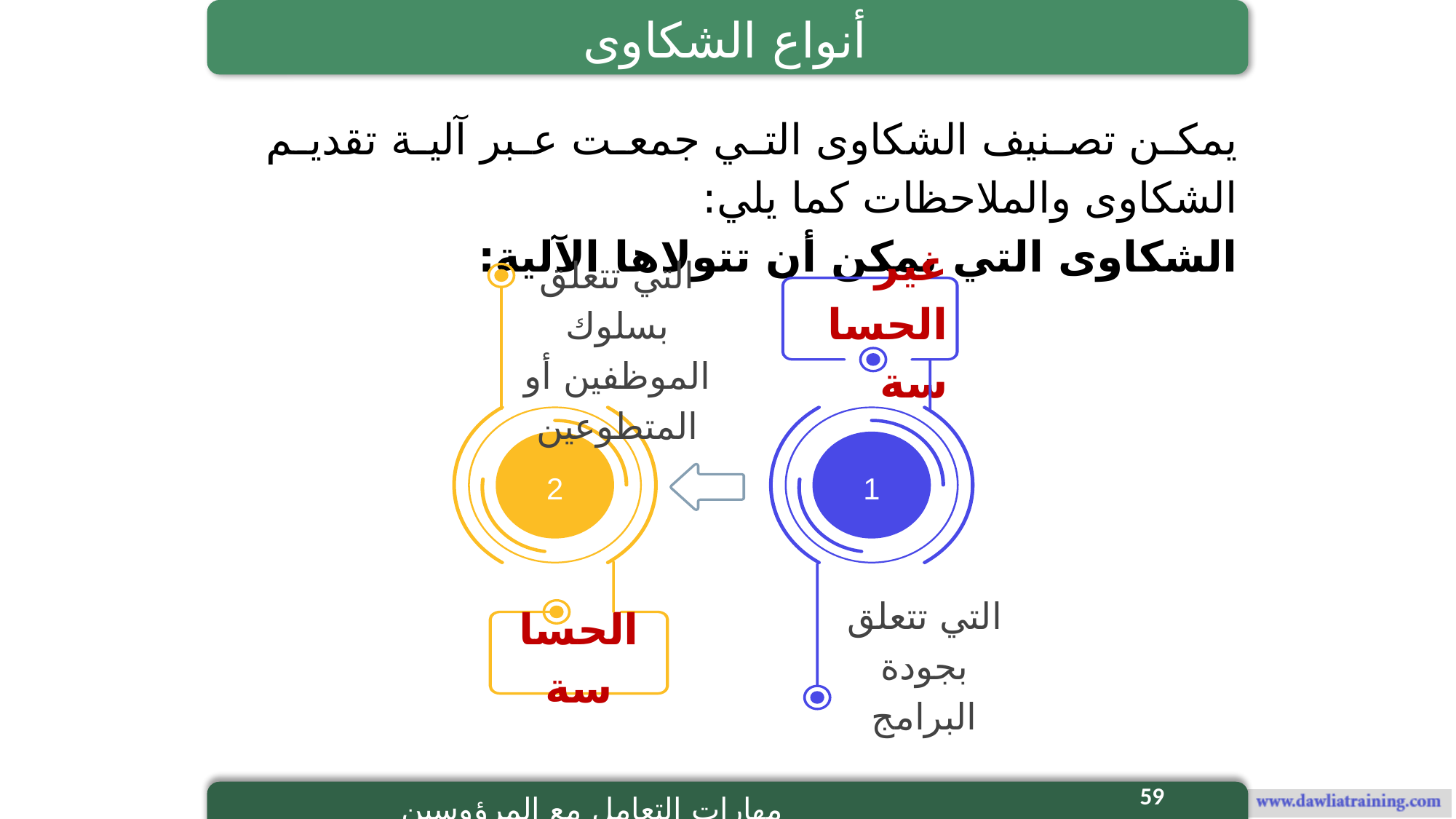

أنواع الشكاوى
يمكن تصنيف الشكاوى التي جمعت عبر آلية تقديم الشكاوى والملاحظات كما يلي:
الشكاوى التي يمكن أن تتولاها الآلية:

التي تتعلق بسلوك الموظفين أو المتطوعين

2

الحساسة
غير الحساسة

1

التي تتعلق بجودة البرامج

59

مهارات التعامل مع المرؤوسين